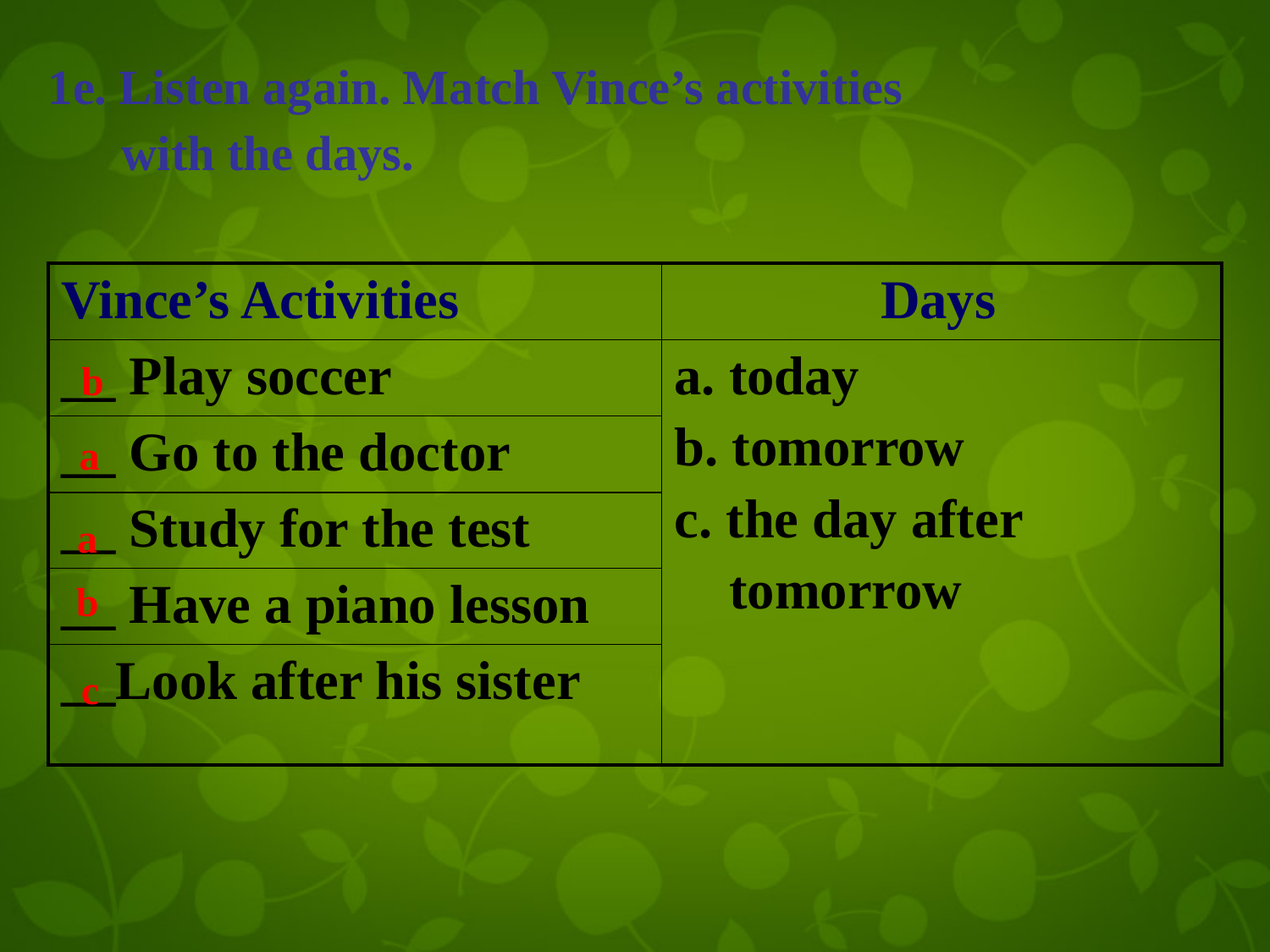

1e. Listen again. Match Vince’s activities
      with the days.
| Vince’s Activities | Days |
| --- | --- |
| \_\_ Play soccer | a. today b. tomorrow c. the day after tomorrow |
| \_\_ Go to the doctor |  |
| \_\_ Study for the test |  |
| \_\_ Have a piano lesson |  |
| \_\_Look after his sister |  |
b
a
a
b
c